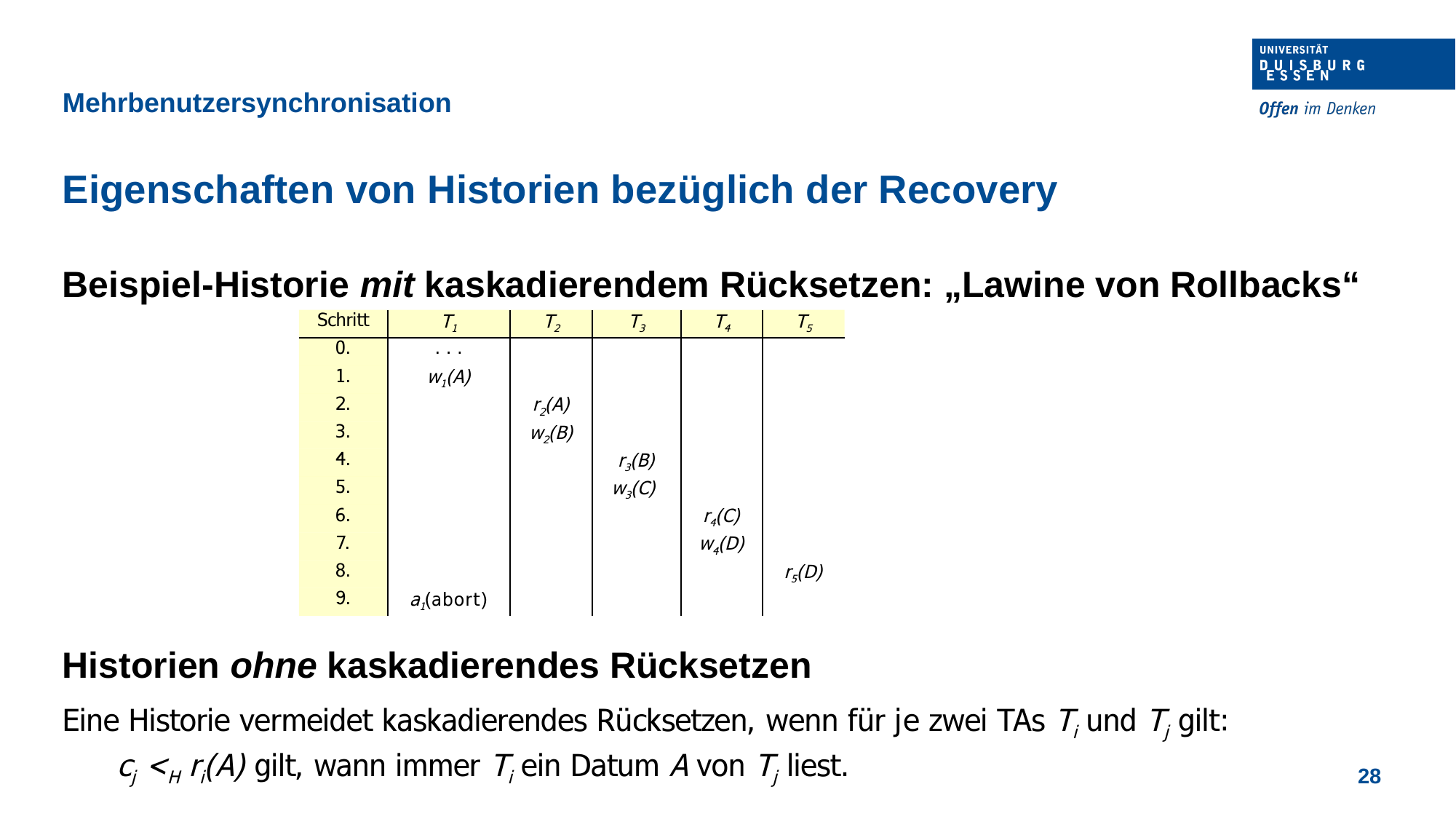

Mehrbenutzersynchronisation
Eigenschaften von Historien bezüglich der Recovery
Beispiel-Historie mit kaskadierendem Rücksetzen: „Lawine von Rollbacks“

Historien ohne kaskadierendes Rücksetzen
Eine Historie vermeidet kaskadierendes Rücksetzen, wenn für je zwei TAs Ti und Tj gilt:
cj <H ri(A) gilt, wann immer Ti ein Datum A von Tj liest.

| Schritt | T1 | T2 | T3 | T4 | T5 |
| --- | --- | --- | --- | --- | --- |
| 0. | . . . |  |  |  |  |
| 1. | w1(A) |  |  |  |  |
| 2. |  | r2(A) |  |  |  |
| 3. |  | w2(B) |  |  |  |
| 4. |  |  | r3(B) |  |  |
| 5. |  |  | w3(C) |  |  |
| 6. |  |  |  | r4(C) |  |
| 7. |  |  |  | w4(D) |  |
| 8. |  |  |  |  | r5(D) |
| 9. | a1(abort) |  |  |  |  |
28